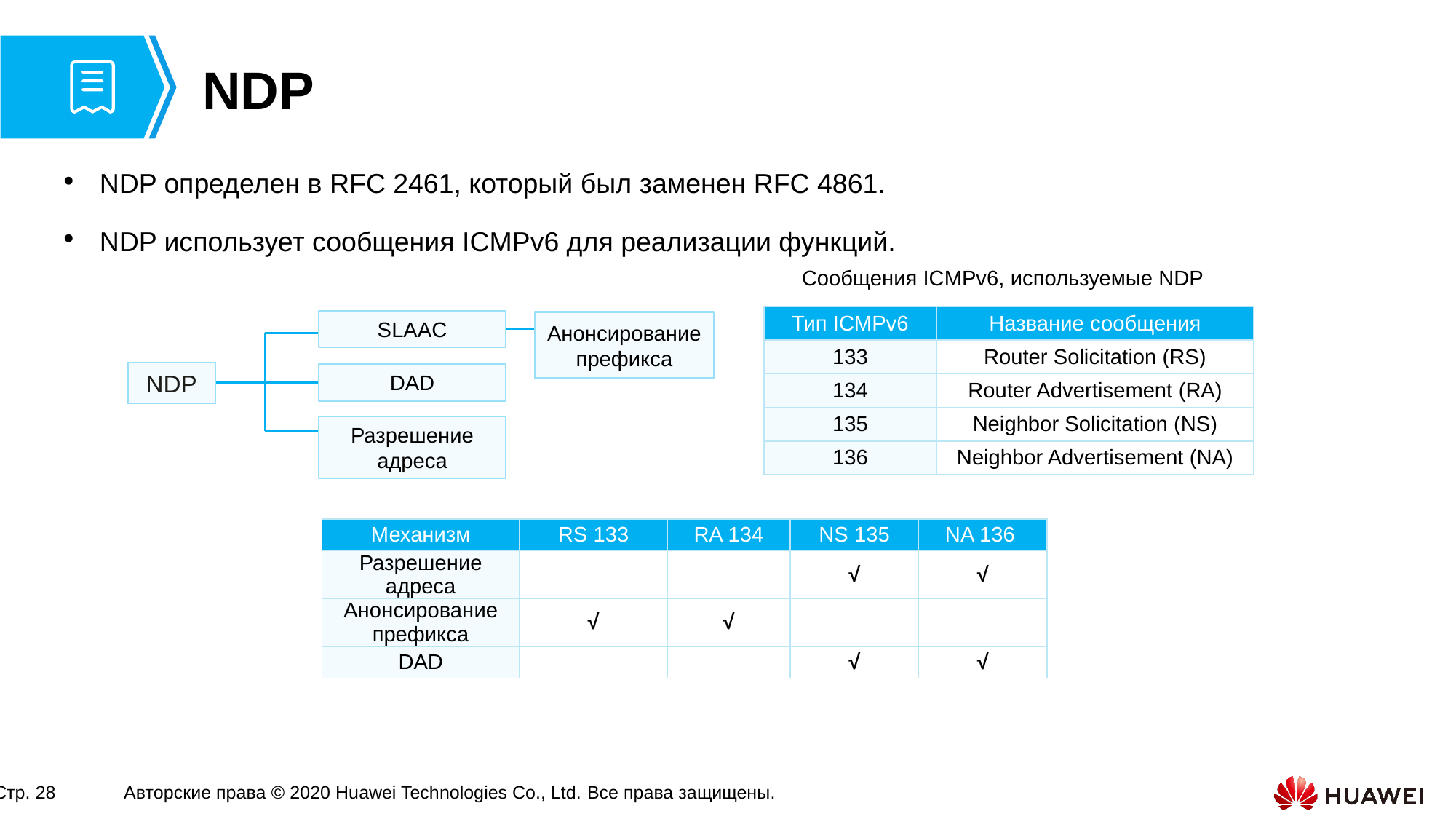

# NDP
NDP определен в RFC 2461, который был заменен RFC 4861.
NDP использует сообщения ICMPv6 для реализации функций.

Сообщения ICMPv6, используемые NDP
| Тип ICMPv6 | Название сообщения |
| --- | --- |
| 133 | Router Solicitation (RS) |
| 134 | Router Advertisement (RA) |
| 135 | Neighbor Solicitation (NS) |
| 136 | Neighbor Advertisement (NA) |
SLAAC
Анонсирование префикса
NDP
DAD
Разрешение адреса
| Механизм | RS 133 | RA 134 | NS 135 | NA 136 |
| --- | --- | --- | --- | --- |
| Разрешение адреса |  |  | √ | √ |
| Анонсирование префикса | √ | √ |  |  |
| DAD |  |  | √ | √ |